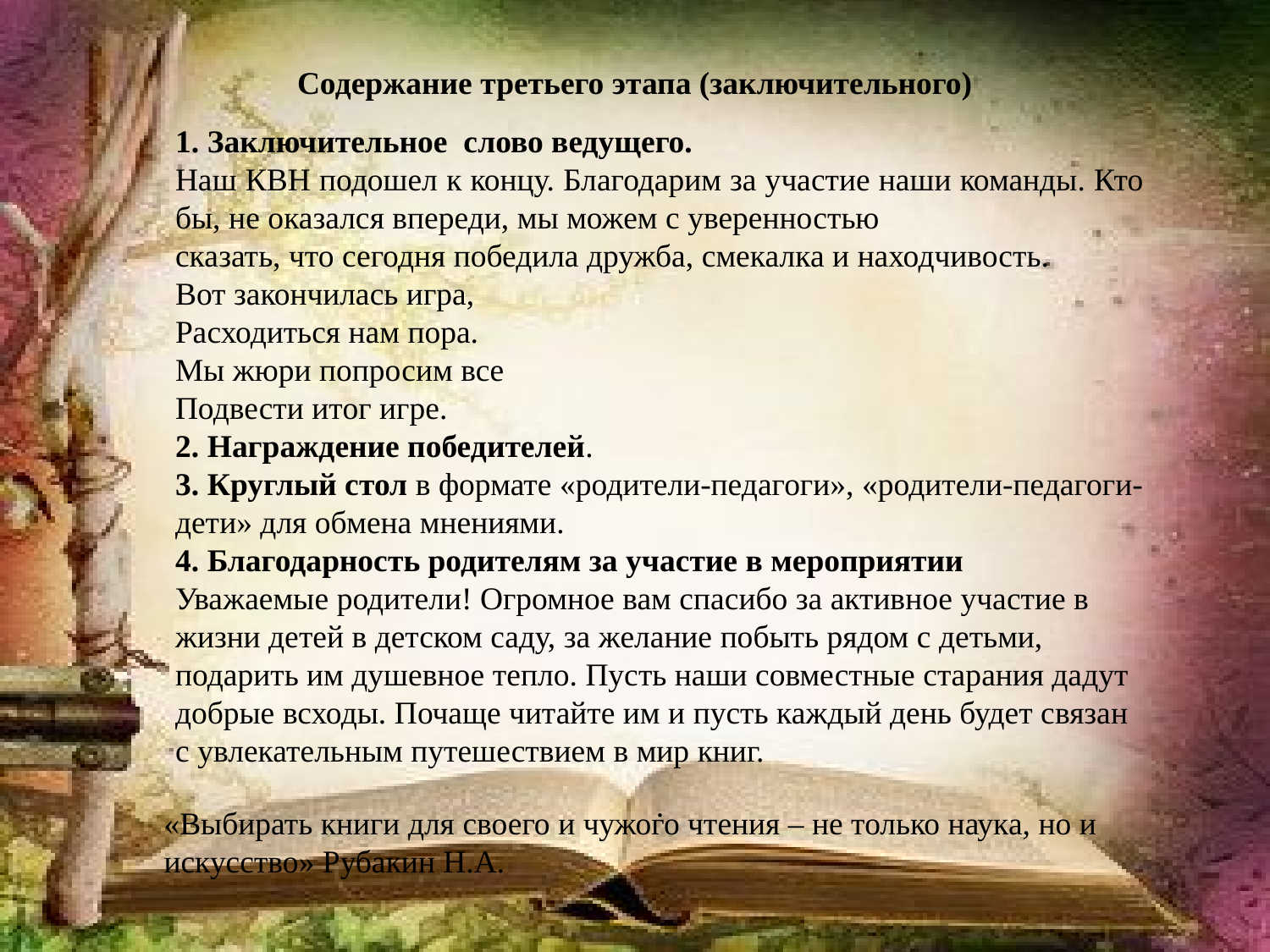

Содержание третьего этапа (заключительного)

1. Заключительное  слово ведущего.
Наш КВН подошел к концу. Благодарим за участие наши команды. Кто бы, не оказался впереди, мы можем с уверенностью
сказать, что сегодня победила дружба, смекалка и находчивость.
Вот закончилась игра,
Расходиться нам пора.
Мы жюри попросим все
Подвести итог игре.
2. Награждение победителей.
3. Круглый стол в формате «родители-педагоги», «родители-педагоги-дети» для обмена мнениями.
4. Благодарность родителям за участие в мероприятии
Уважаемые родители! Огромное вам спасибо за активное участие в жизни детей в детском саду, за желание побыть рядом с детьми, подарить им душевное тепло. Пусть наши совместные старания дадут добрые всходы. Почаще читайте им и пусть каждый день будет связан с увлекательным путешествием в мир книг.

.
«Выбирать книги для своего и чужого чтения – не только наука, но и искусство» Рубакин Н.А.